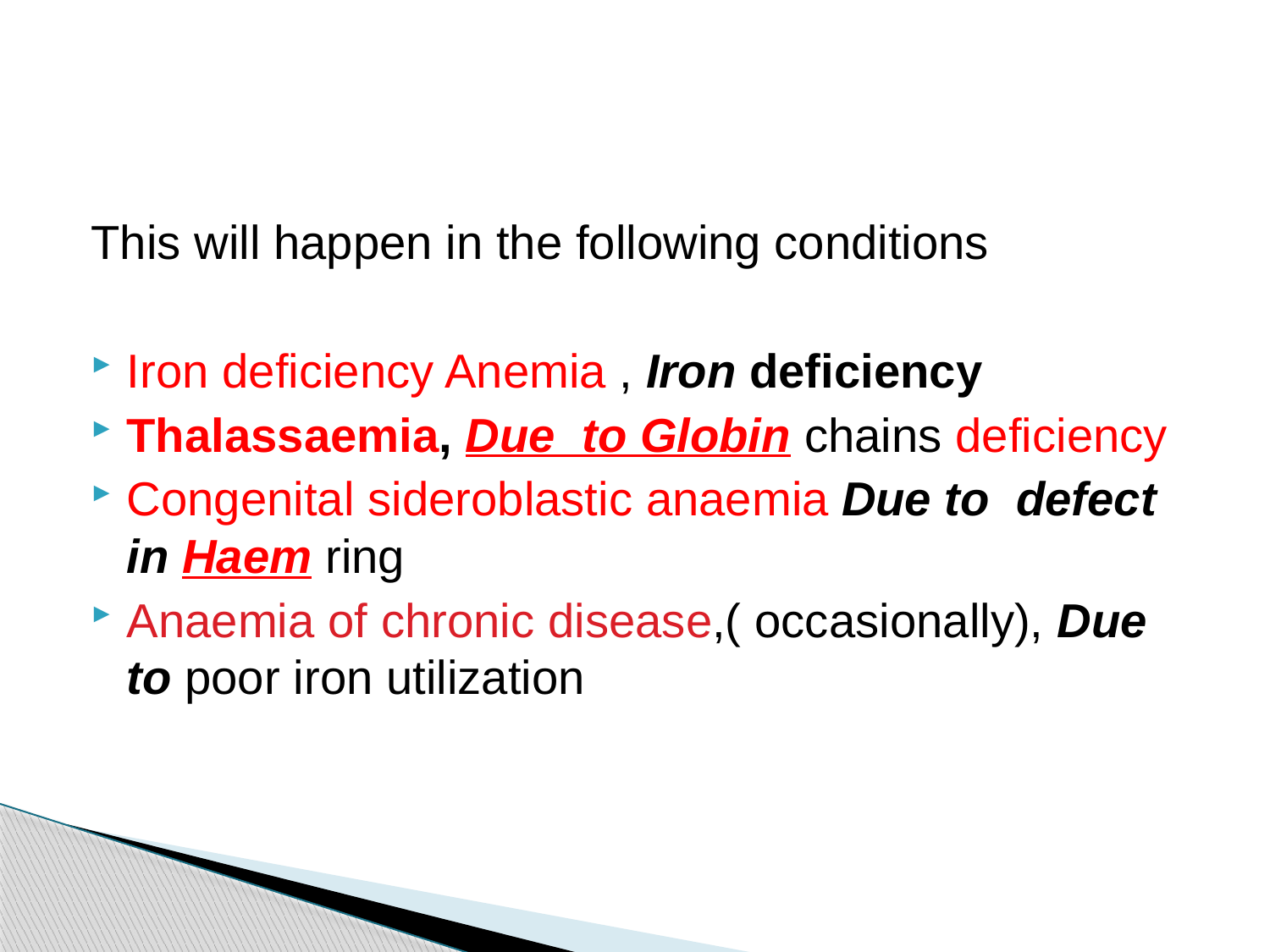

#
This will happen in the following conditions

Iron deficiency Anemia , Iron deficiency
Thalassaemia, Due  to Globin chains deficiency
Congenital sideroblastic anaemia Due to  defect in Haem ring
Anaemia of chronic disease,( occasionally), Due to poor iron utilization